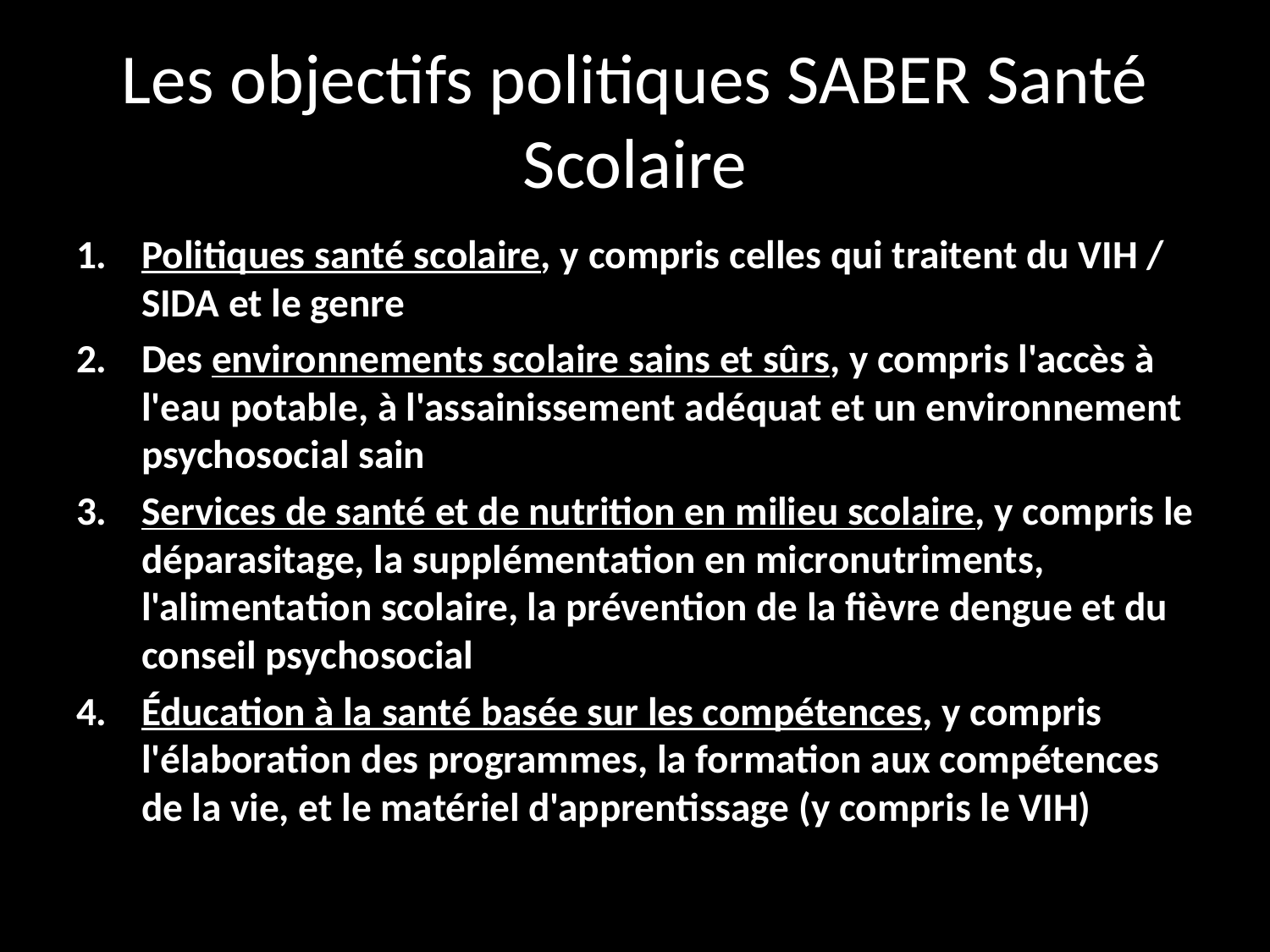

# Les objectifs politiques SABER Santé Scolaire
Politiques santé scolaire, y compris celles qui traitent du VIH / SIDA et le genre
Des environnements scolaire sains et sûrs, y compris l'accès à l'eau potable, à l'assainissement adéquat et un environnement psychosocial sain
Services de santé et de nutrition en milieu scolaire, y compris le déparasitage, la supplémentation en micronutriments, l'alimentation scolaire, la prévention de la fièvre dengue et du conseil psychosocial
Éducation à la santé basée sur les compétences, y compris l'élaboration des programmes, la formation aux compétences de la vie, et le matériel d'apprentissage (y compris le VIH)